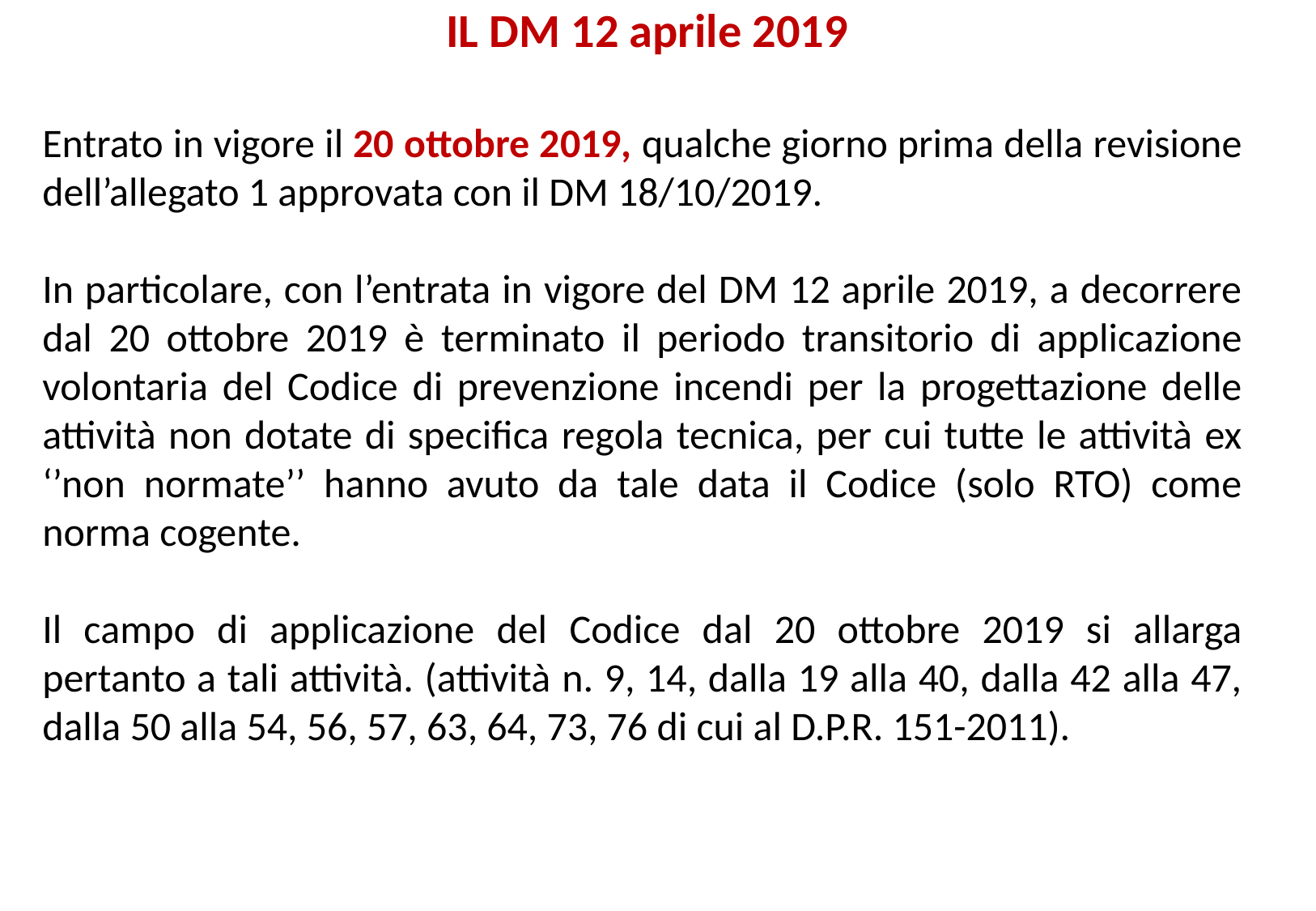

IL DM 12 aprile 2019
Entrato in vigore il 20 ottobre 2019, qualche giorno prima della revisione dell’allegato 1 approvata con il DM 18/10/2019.

In particolare, con l’entrata in vigore del DM 12 aprile 2019, a decorrere dal 20 ottobre 2019 è terminato il periodo transitorio di applicazione volontaria del Codice di prevenzione incendi per la progettazione delle attività non dotate di specifica regola tecnica, per cui tutte le attività ex ‘’non normate’’ hanno avuto da tale data il Codice (solo RTO) come norma cogente.

Il campo di applicazione del Codice dal 20 ottobre 2019 si allarga pertanto a tali attività. (attività n. 9, 14, dalla 19 alla 40, dalla 42 alla 47, dalla 50 alla 54, 56, 57, 63, 64, 73, 76 di cui al D.P.R. 151-2011).